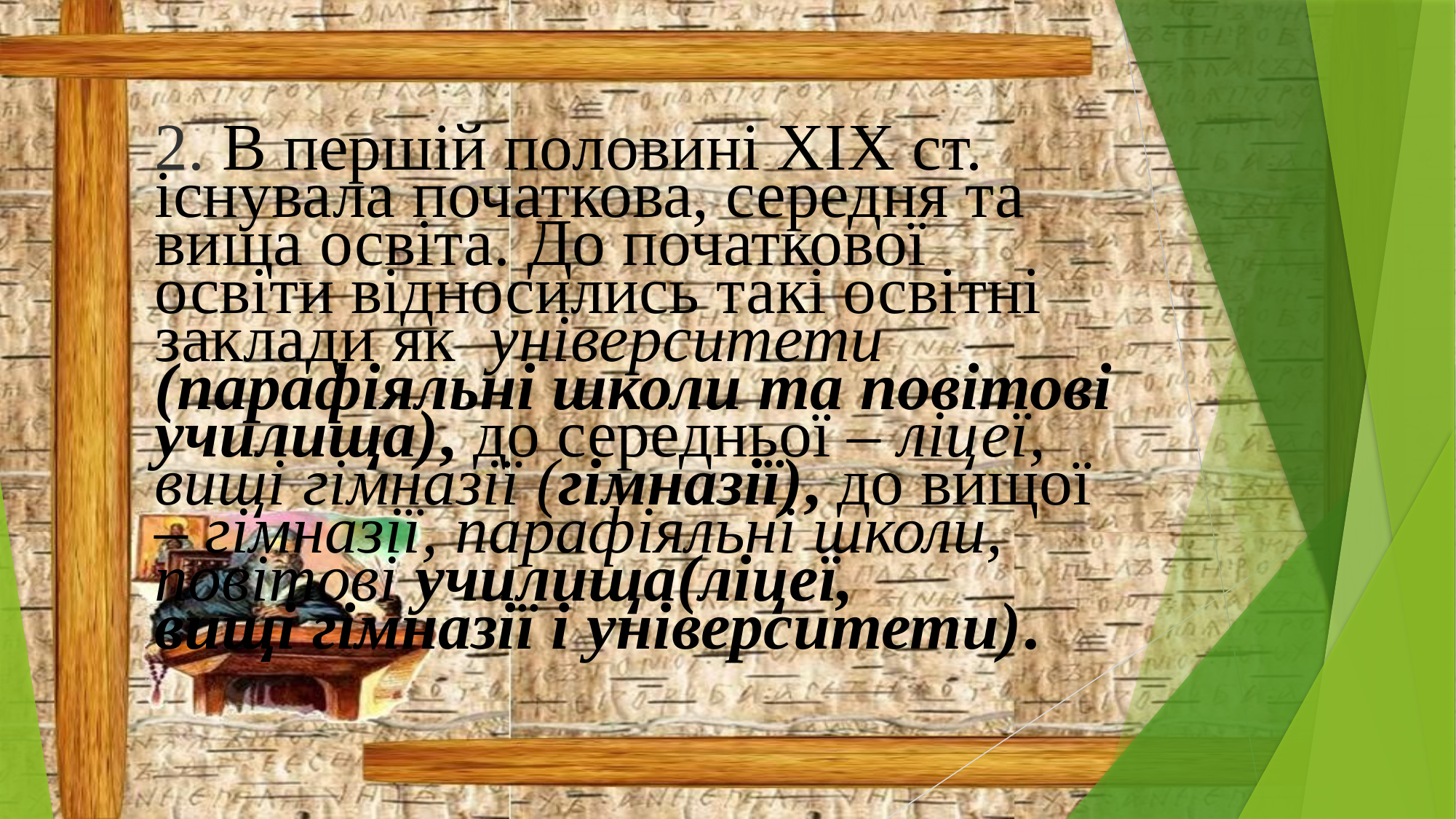

2. В першій половині ХІХ ст.

існувала початкова, середня та

вища освіта. До початкової

освіти відносились такі освітні

заклади як  університети

(парафіяльні школи та повітові

училища), до середньої – ліцеї,

вищі гімназії (гімназії), до вищої

– гімназії, парафіяльні школи,

повітові училища(ліцеї,

вищі гімназії і університети).